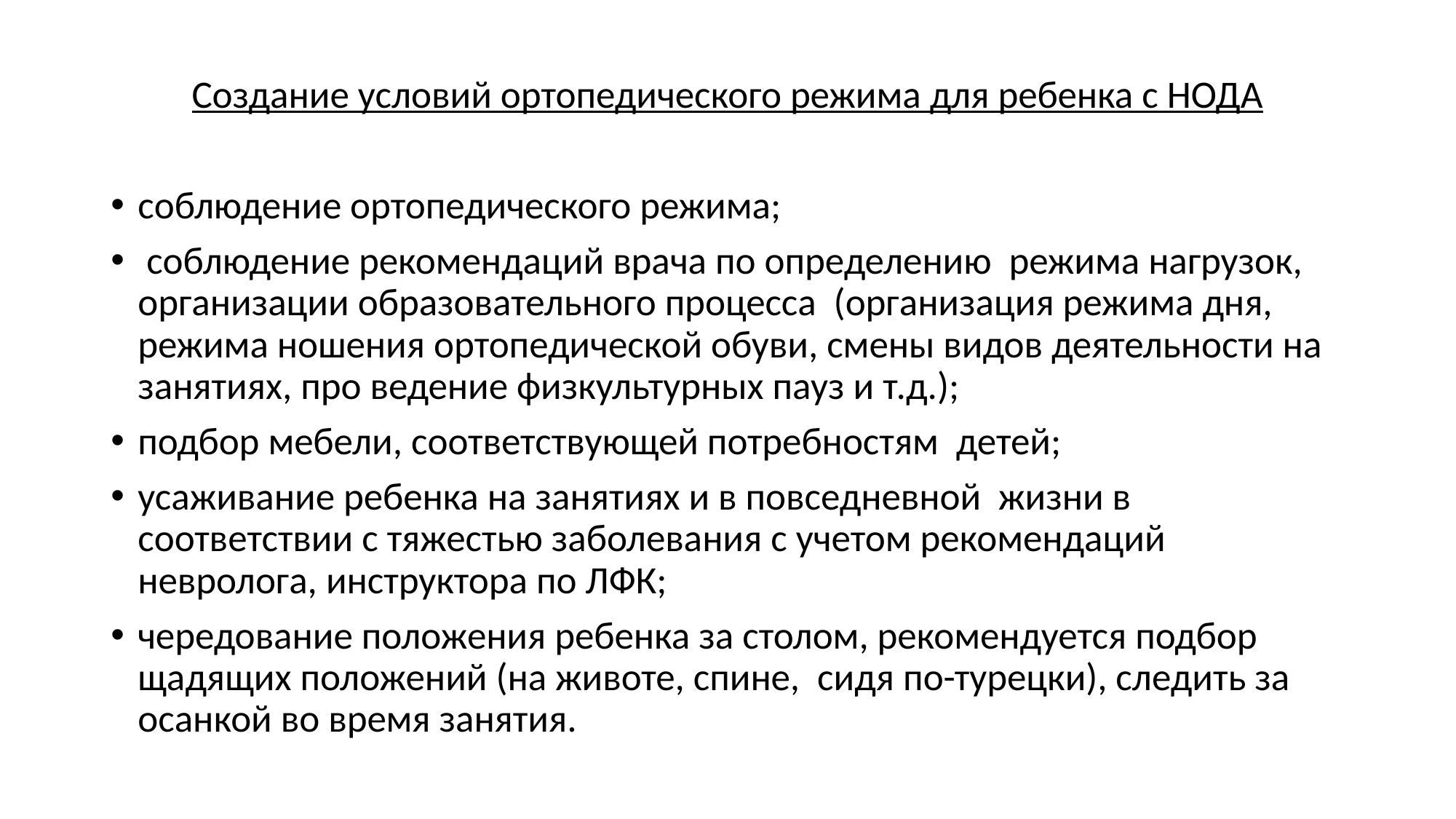

Создание условий ортопедического режима для ребенка с НОДА

соблюдение ортопедического режима;
 соблюдение рекомендаций врача по определению  режима нагрузок, организации образовательного процесса  (организация режима дня, режима ношения ортопедической обуви, смены видов деятельности на занятиях, про ведение физкультурных пауз и т.д.);
подбор мебели, соответствующей потребностям  детей;
усаживание ребенка на занятиях и в повседневной  жизни в соответствии с тяжестью заболевания с учетом рекомендаций невролога, инструктора по ЛФК;
чередование положения ребенка за столом, рекомендуется подбор щадящих положений (на животе, спине,  сидя по-турецки), следить за осанкой во время занятия.